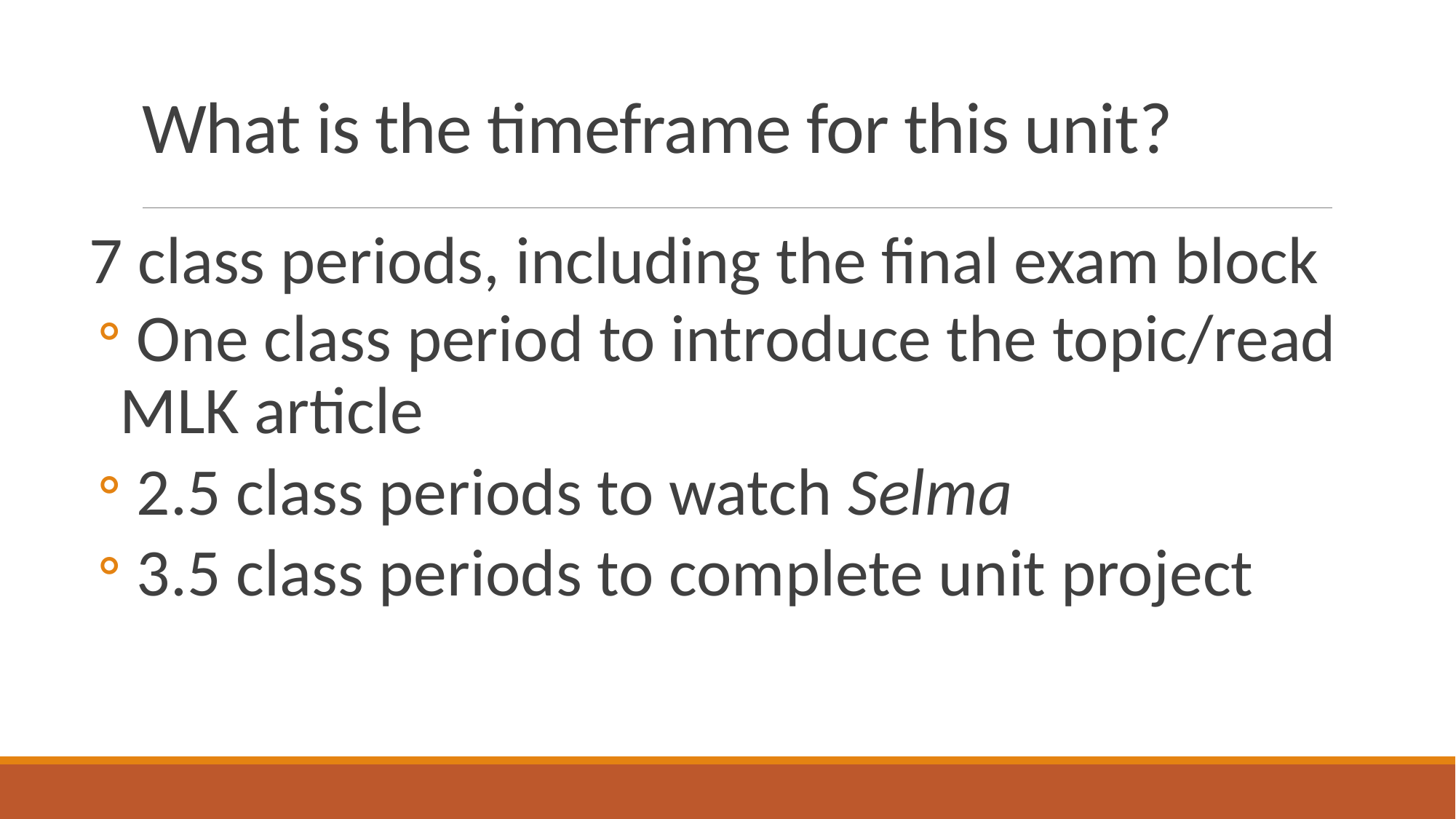

# What is the timeframe for this unit?
7 class periods, including the final exam block
 One class period to introduce the topic/read MLK article
 2.5 class periods to watch Selma
 3.5 class periods to complete unit project